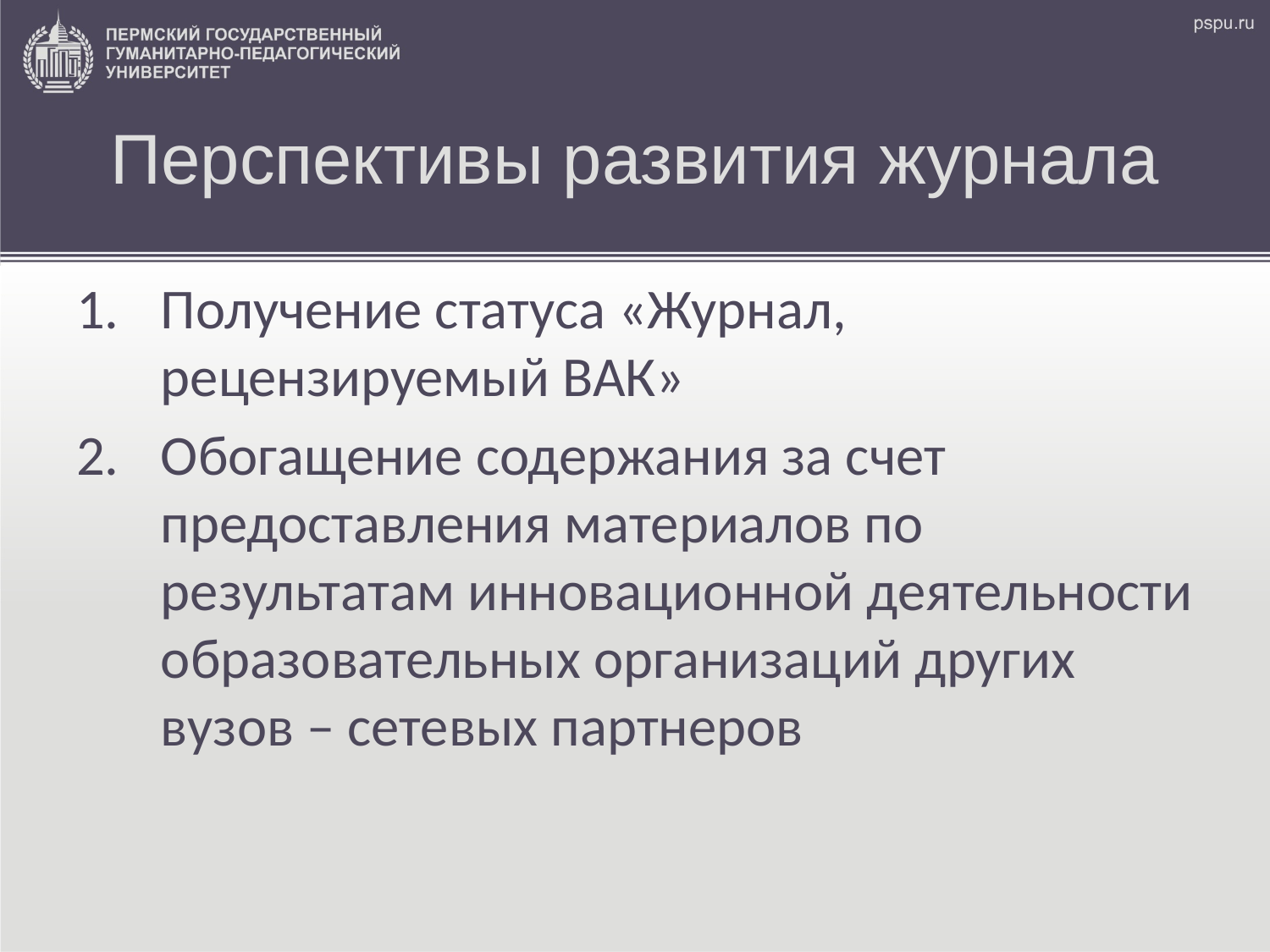

# Перспективы развития журнала
Получение статуса «Журнал, рецензируемый ВАК»
Обогащение содержания за счет предоставления материалов по результатам инновационной деятельности образовательных организаций других вузов – сетевых партнеров